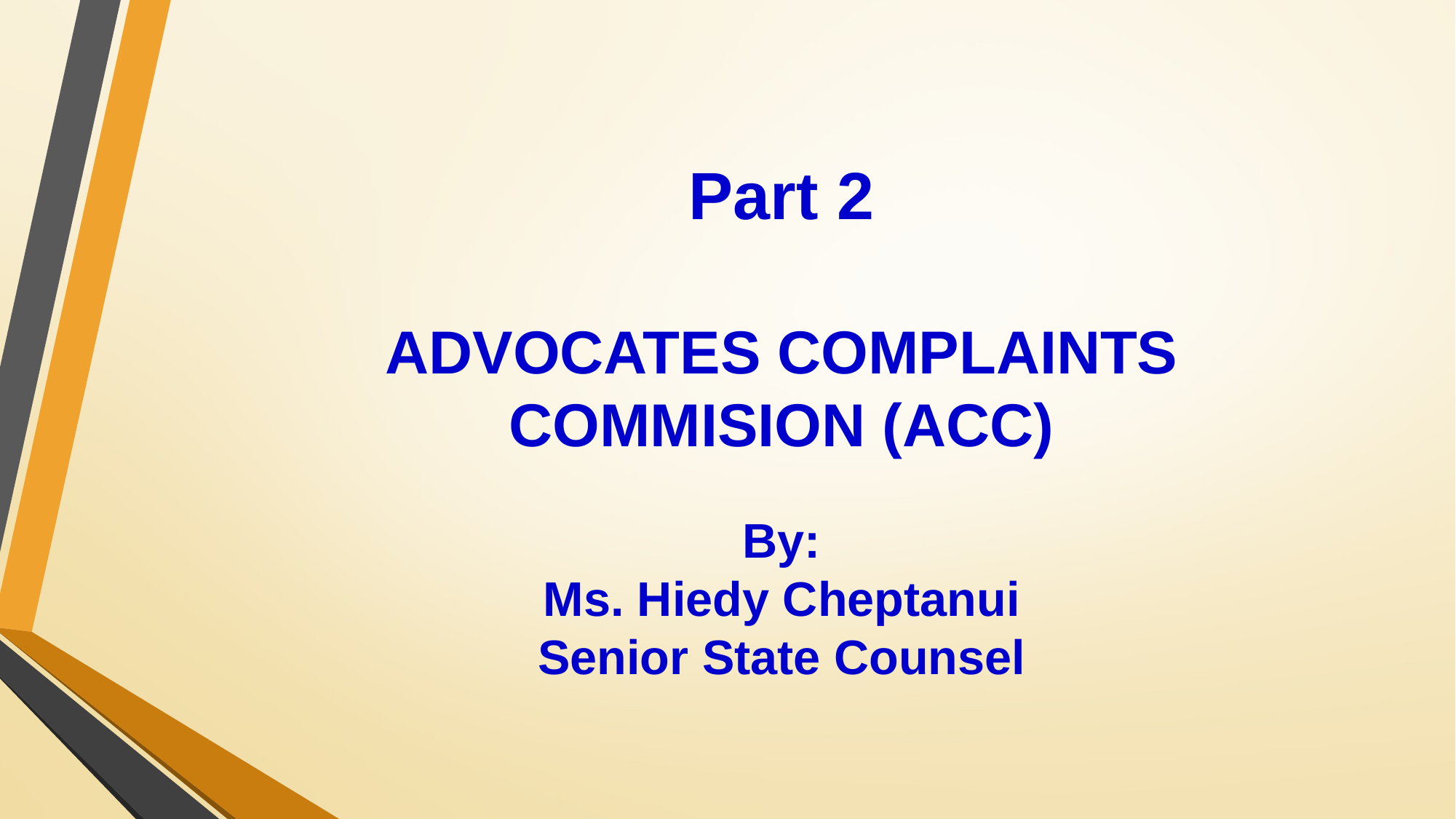

# Part 2 ADVOCATES COMPLAINTS COMMISION (ACC) By: Ms. Hiedy Cheptanui Senior State Counsel